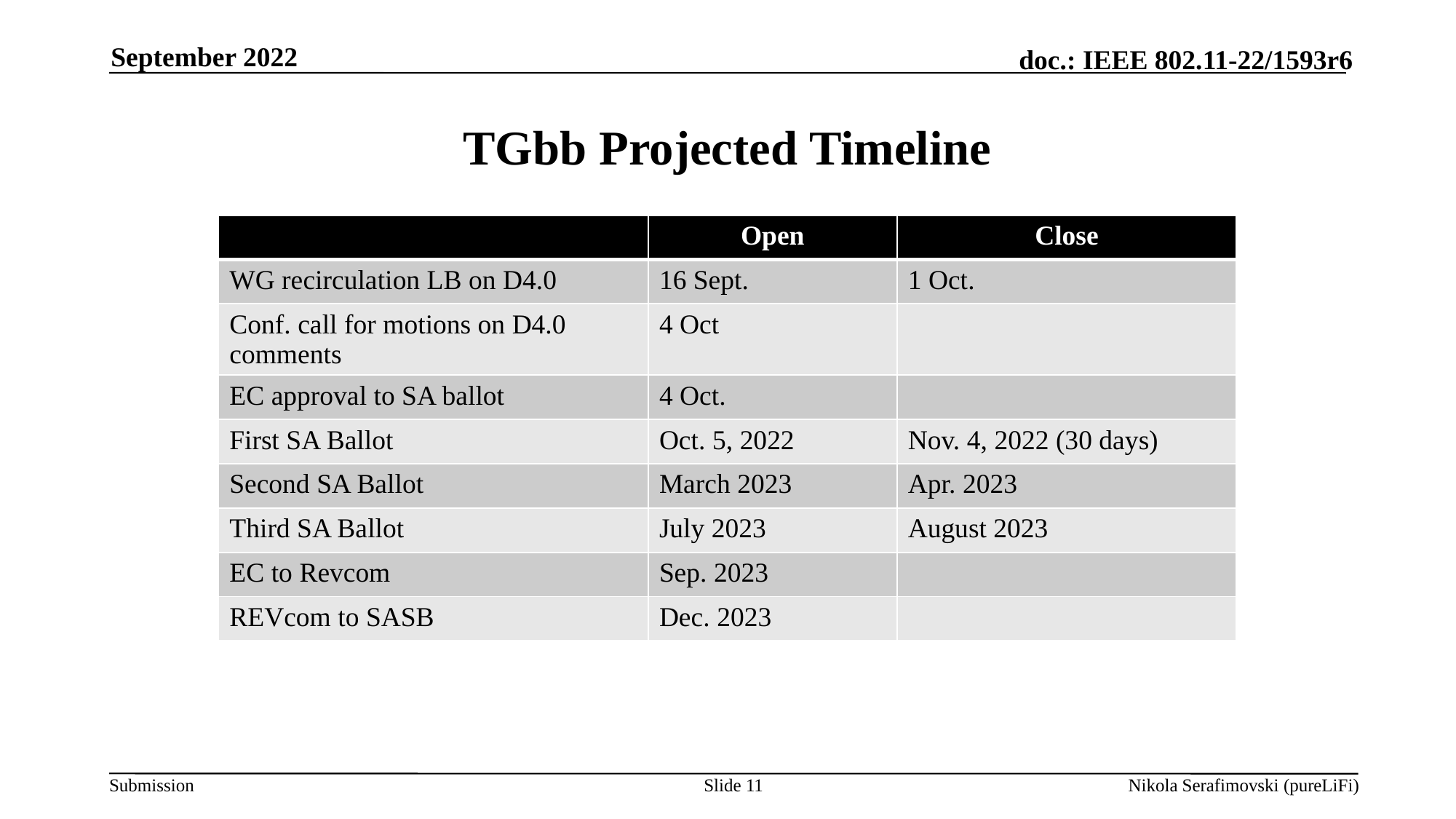

September 2022
# TGbb Projected Timeline
|  | Open | Close |
| --- | --- | --- |
| WG recirculation LB on D4.0 | 16 Sept. | 1 Oct. |
| Conf. call for motions on D4.0 comments | 4 Oct |  |
| EC approval to SA ballot | 4 Oct. |  |
| First SA Ballot | Oct. 5, 2022 | Nov. 4, 2022 (30 days) |
| Second SA Ballot | March 2023 | Apr. 2023 |
| Third SA Ballot | July 2023 | August 2023 |
| EC to Revcom | Sep. 2023 |  |
| REVcom to SASB | Dec. 2023 |  |
Slide 11
Nikola Serafimovski (pureLiFi)